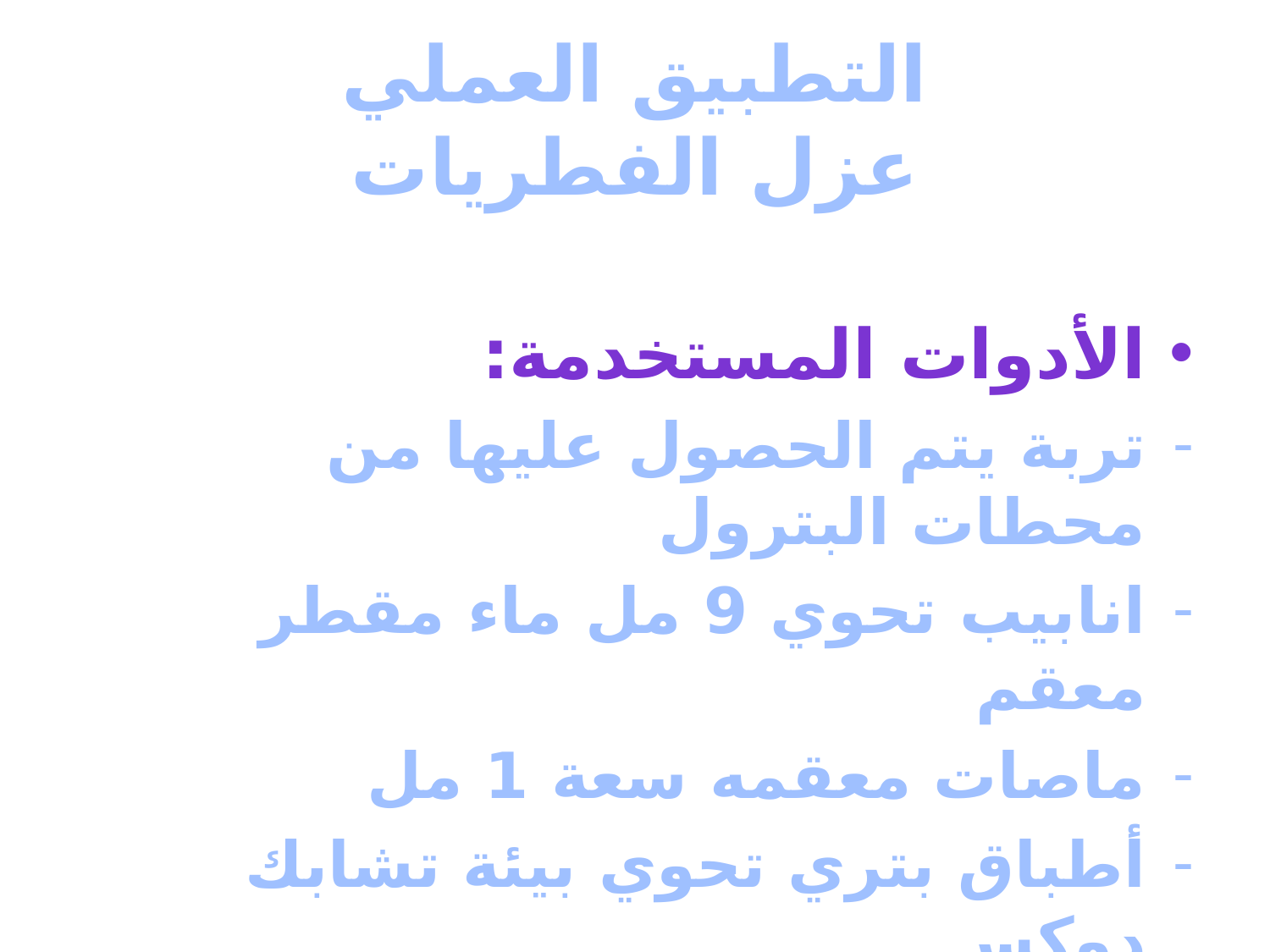

# التطبيق العملي عزل الفطريات

الأدوات المستخدمة:
تربة يتم الحصول عليها من محطات البترول
انابيب تحوي 9 مل ماء مقطر معقم
ماصات معقمه سعة 1 مل
أطباق بتري تحوي بيئة تشابك دوكس